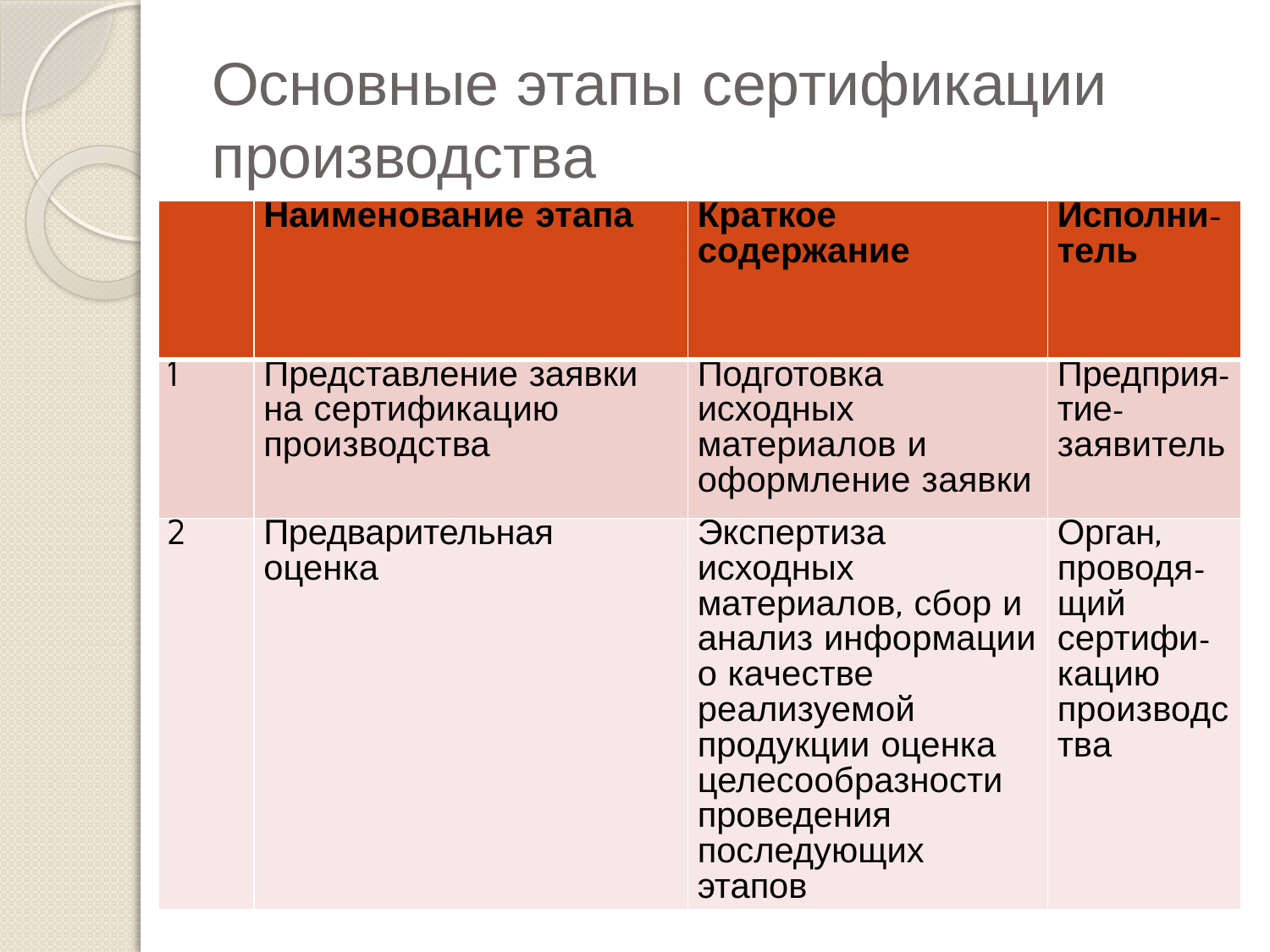

# Основные этапы сертификации производства
|  | Наименование этапа | Краткое содержание | Исполни-тель |
| --- | --- | --- | --- |
| 1 | Представление заявки на сертификацию производства | Подготовка исходных материалов и оформление заявки | Предприя-тие- заявитель |
| 2 | Предварительная оценка | Экспертиза исходных материалов, сбор и анализ информации о качестве реализуемой продукции оценка целесообразности проведения последующих этапов | Орган, проводя-щий сертифи-кацию производства |